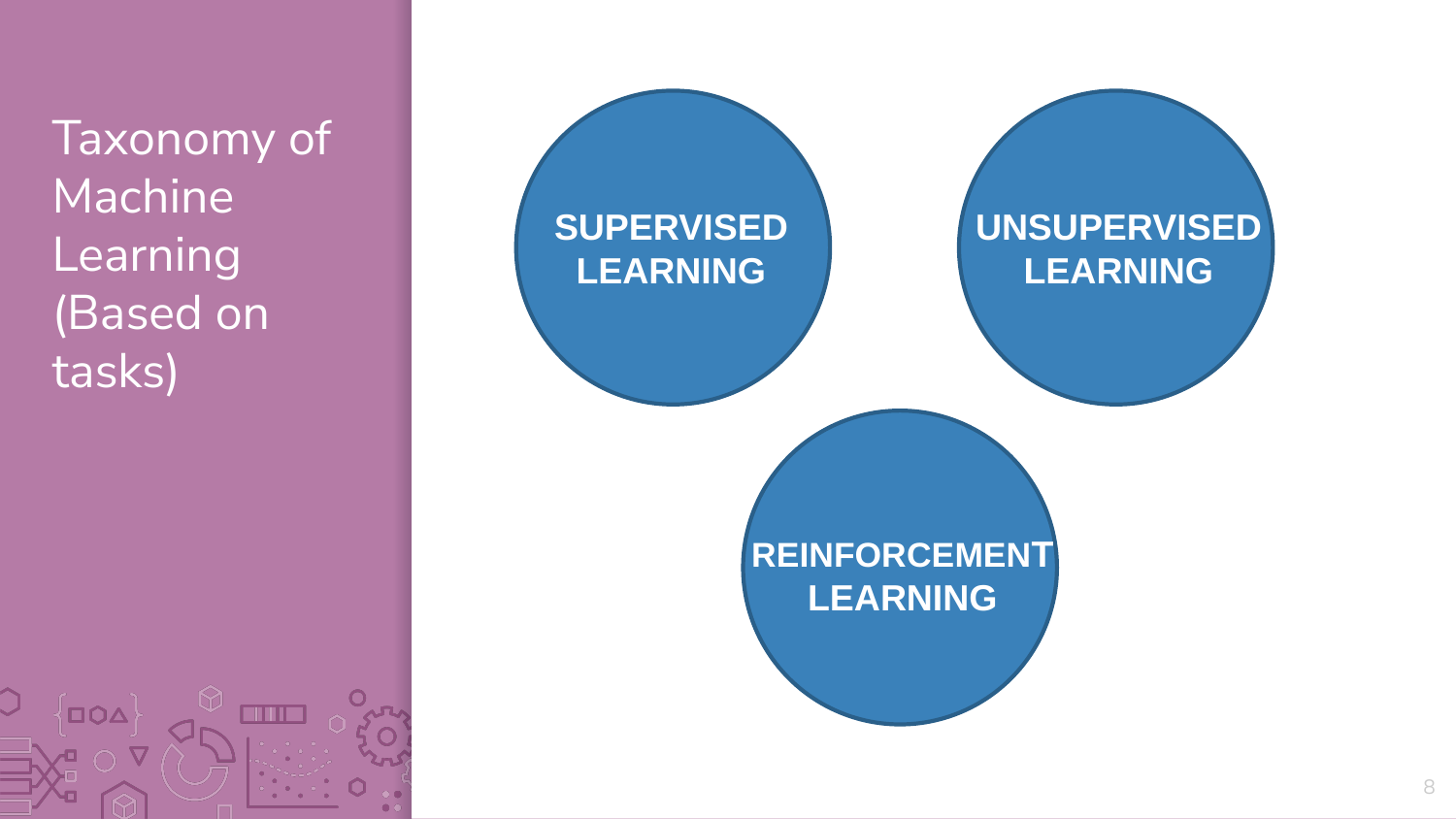

# Taxonomy of Machine Learning (Based on tasks)

SUPERVISED
LEARNING
UNSUPERVISED
LEARNING

REINFORCEMENT
LEARNING
8